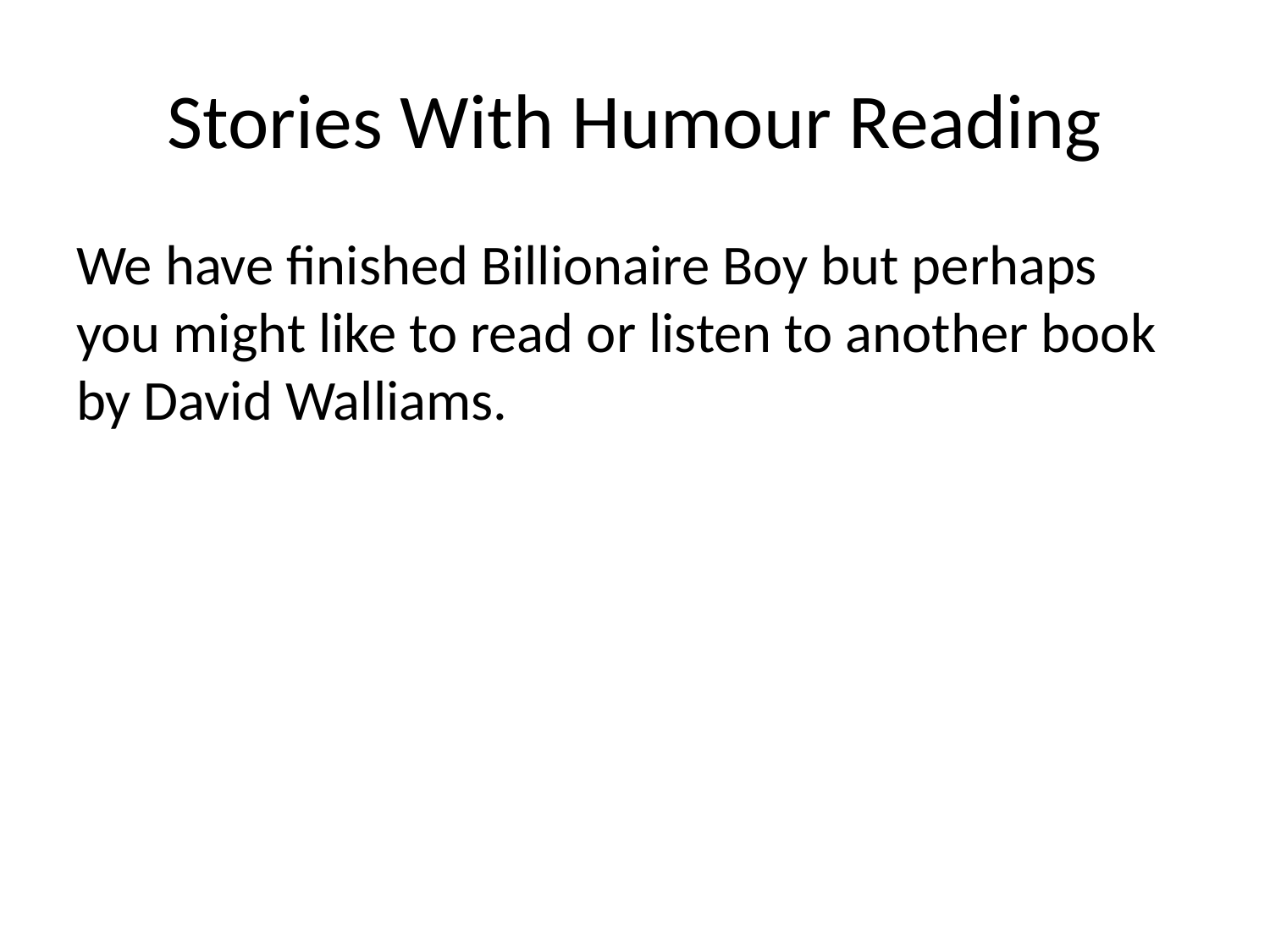

# Stories With Humour Reading
We have finished Billionaire Boy but perhaps you might like to read or listen to another book by David Walliams.